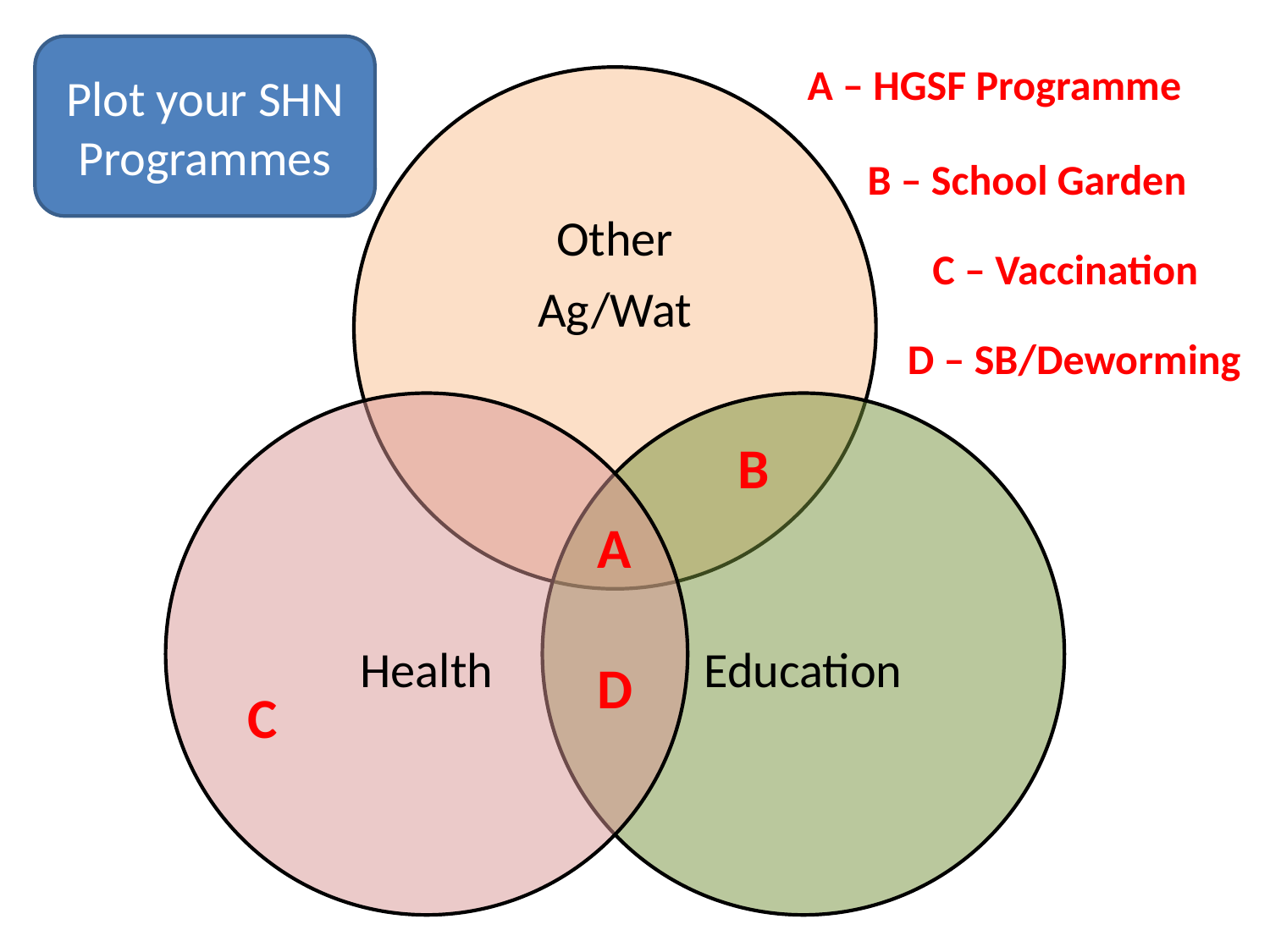

Plot your SHN Programmes
A – HGSF Programme
Other
Ag/Wat
Education
Health
B – School Garden
C – Vaccination
D – SB/Deworming
B
A
D
C